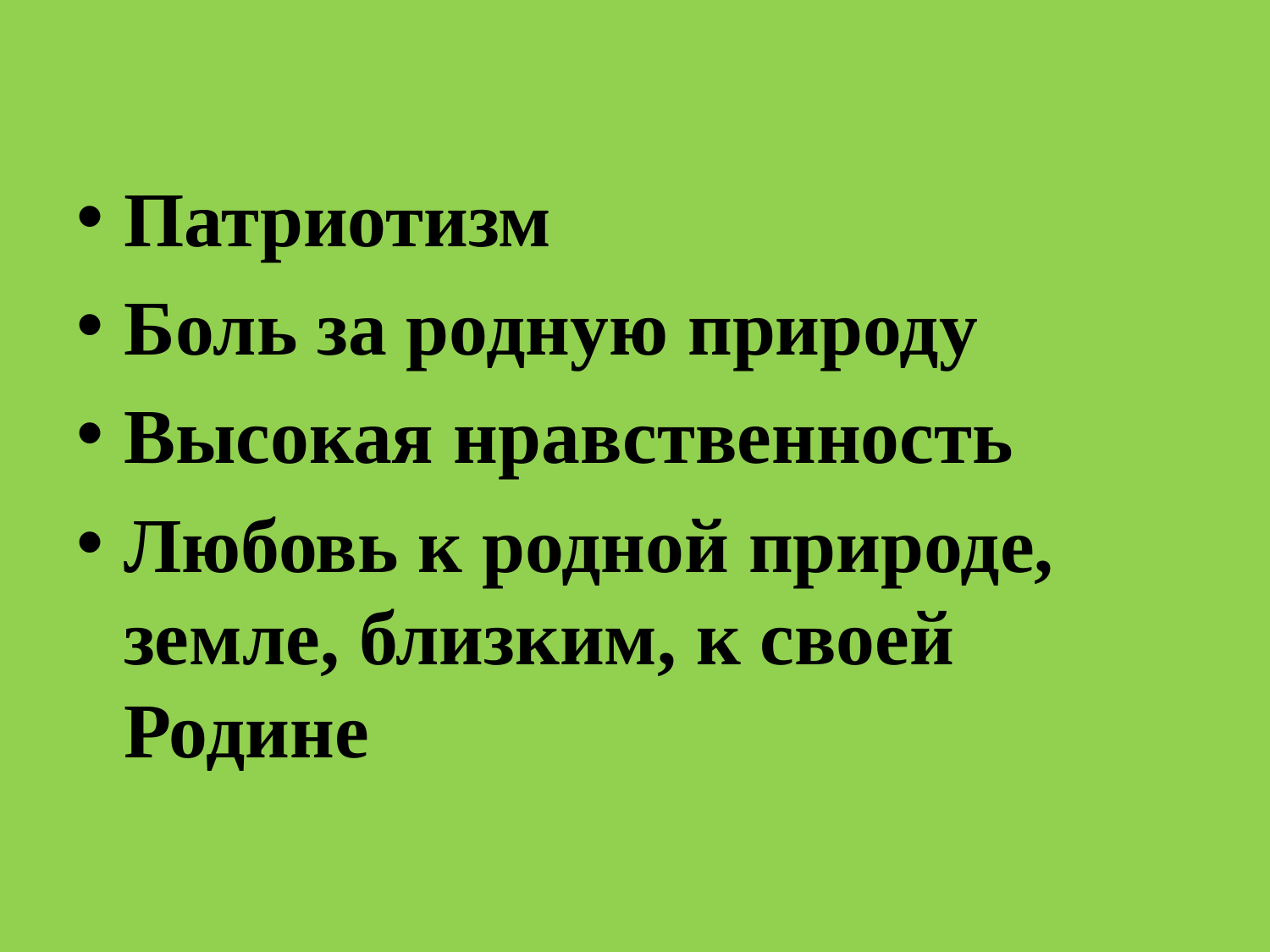

#

Патриотизм
Боль за родную природу
Высокая нравственность
Любовь к родной природе, земле, близким, к своей Родине